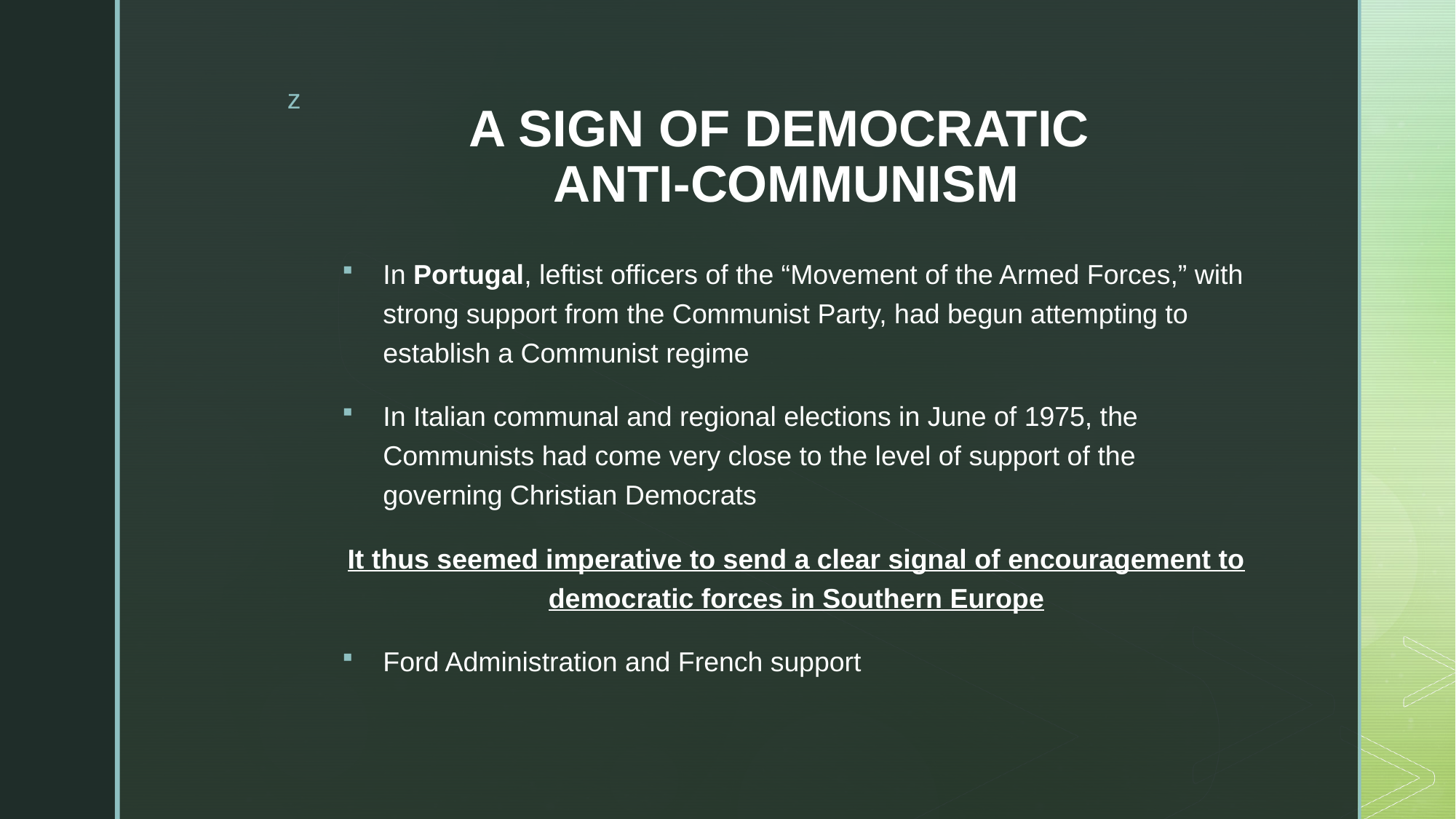

# A SIGN OF DEMOCRATIC ANTI-COMMUNISM
In Portugal, leftist officers of the “Movement of the Armed Forces,” with strong support from the Communist Party, had begun attempting to establish a Communist regime
In Italian communal and regional elections in June of 1975, the Communists had come very close to the level of support of the governing Christian Democrats
It thus seemed imperative to send a clear signal of encouragement to democratic forces in Southern Europe
Ford Administration and French support